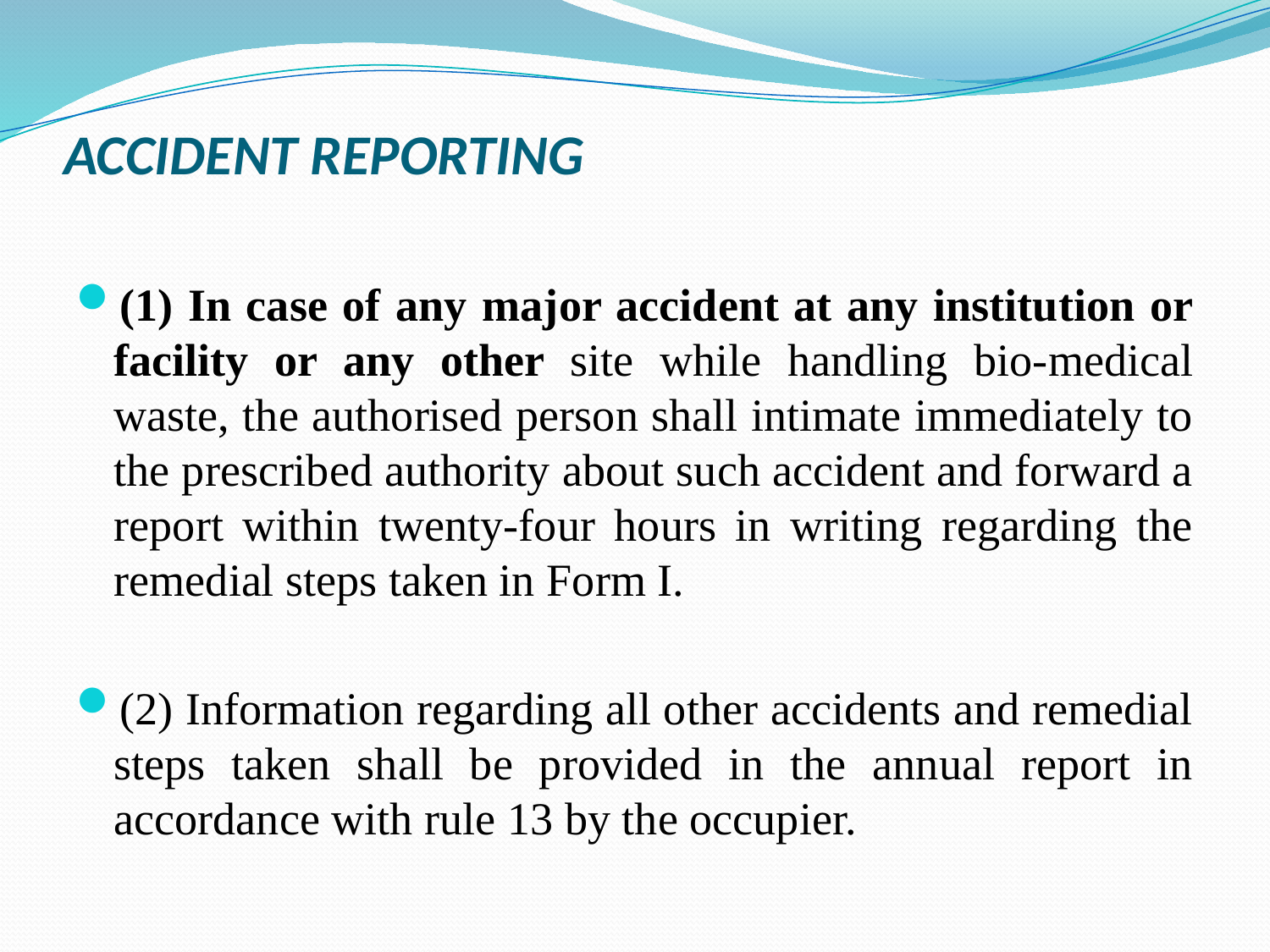

# ACCIDENT REPORTING
(1) In case of any major accident at any institution or facility or any other site while handling bio-medical waste, the authorised person shall intimate immediately to the prescribed authority about such accident and forward a report within twenty-four hours in writing regarding the remedial steps taken in Form I.

(2) Information regarding all other accidents and remedial steps taken shall be provided in the annual report in accordance with rule 13 by the occupier.